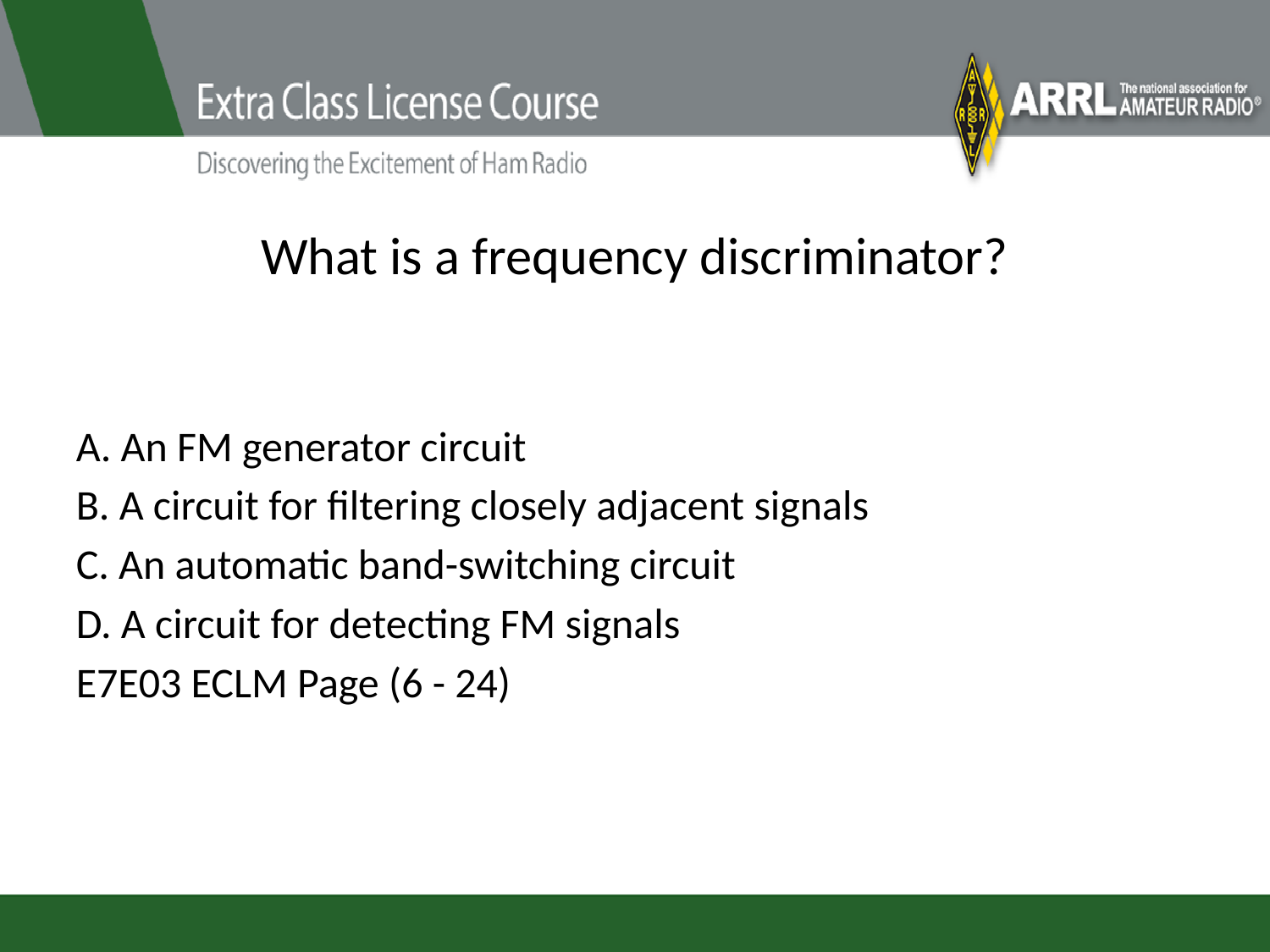

# What is a frequency discriminator?
A. An FM generator circuit
B. A circuit for filtering closely adjacent signals
C. An automatic band-switching circuit
D. A circuit for detecting FM signals
E7E03 ECLM Page (6 - 24)